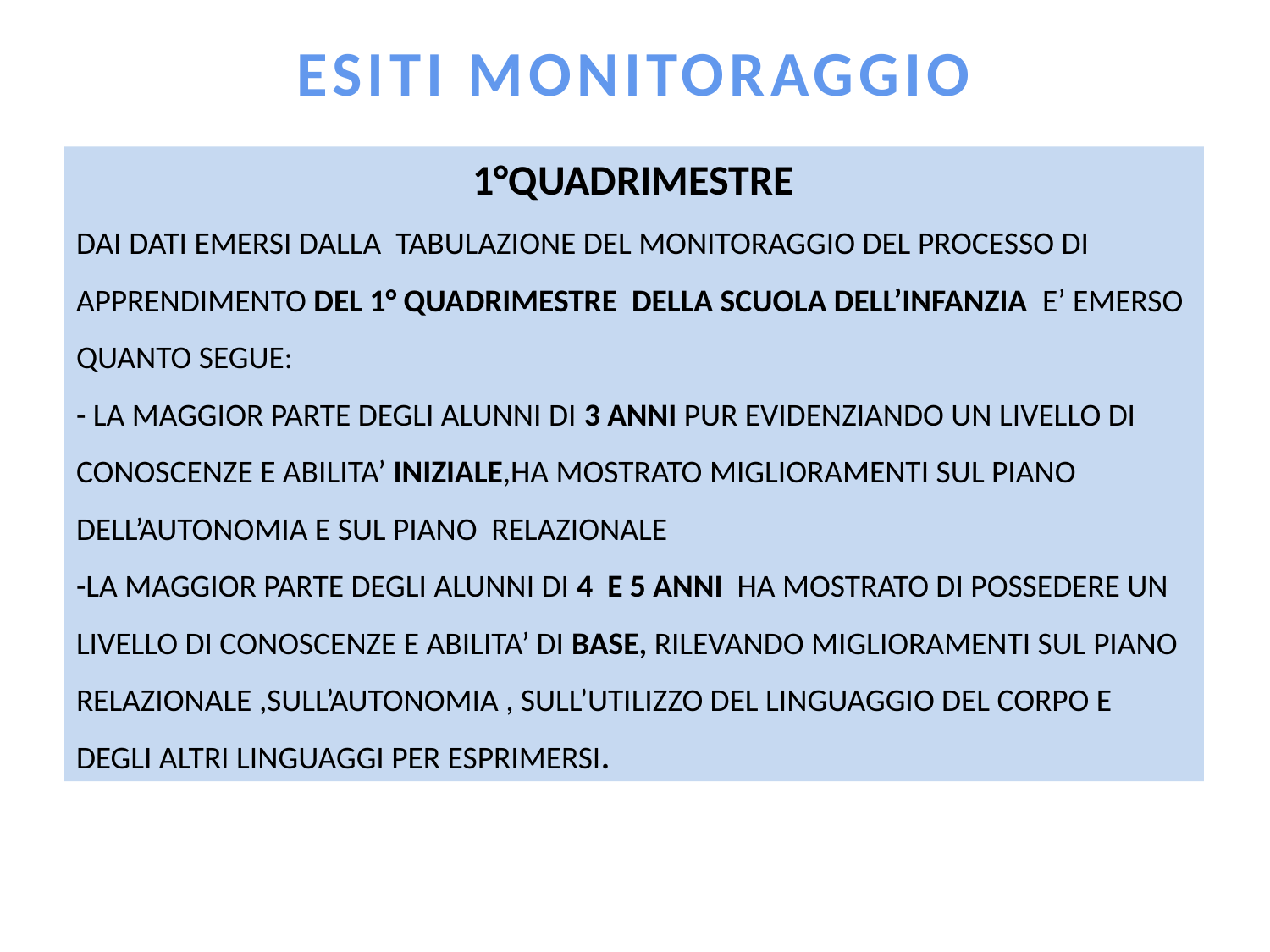

ESITI MONITORAGGIO
1°QUADRIMESTRE
DAI DATI EMERSI DALLA  TABULAZIONE DEL MONITORAGGIO DEL PROCESSO DI APPRENDIMENTO DEL 1° QUADRIMESTRE  DELLA SCUOLA DELL’INFANZIA  E’ EMERSO QUANTO SEGUE:
- LA MAGGIOR PARTE DEGLI ALUNNI DI 3 ANNI PUR EVIDENZIANDO UN LIVELLO DI CONOSCENZE E ABILITA’ INIZIALE,HA MOSTRATO MIGLIORAMENTI SUL PIANO DELL’AUTONOMIA E SUL PIANO  RELAZIONALE
-LA MAGGIOR PARTE DEGLI ALUNNI DI 4  E 5 ANNI  HA MOSTRATO DI POSSEDERE UN LIVELLO DI CONOSCENZE E ABILITA’ DI BASE, RILEVANDO MIGLIORAMENTI SUL PIANO RELAZIONALE ,SULL’AUTONOMIA , SULL’UTILIZZO DEL LINGUAGGIO DEL CORPO E DEGLI ALTRI LINGUAGGI PER ESPRIMERSI.